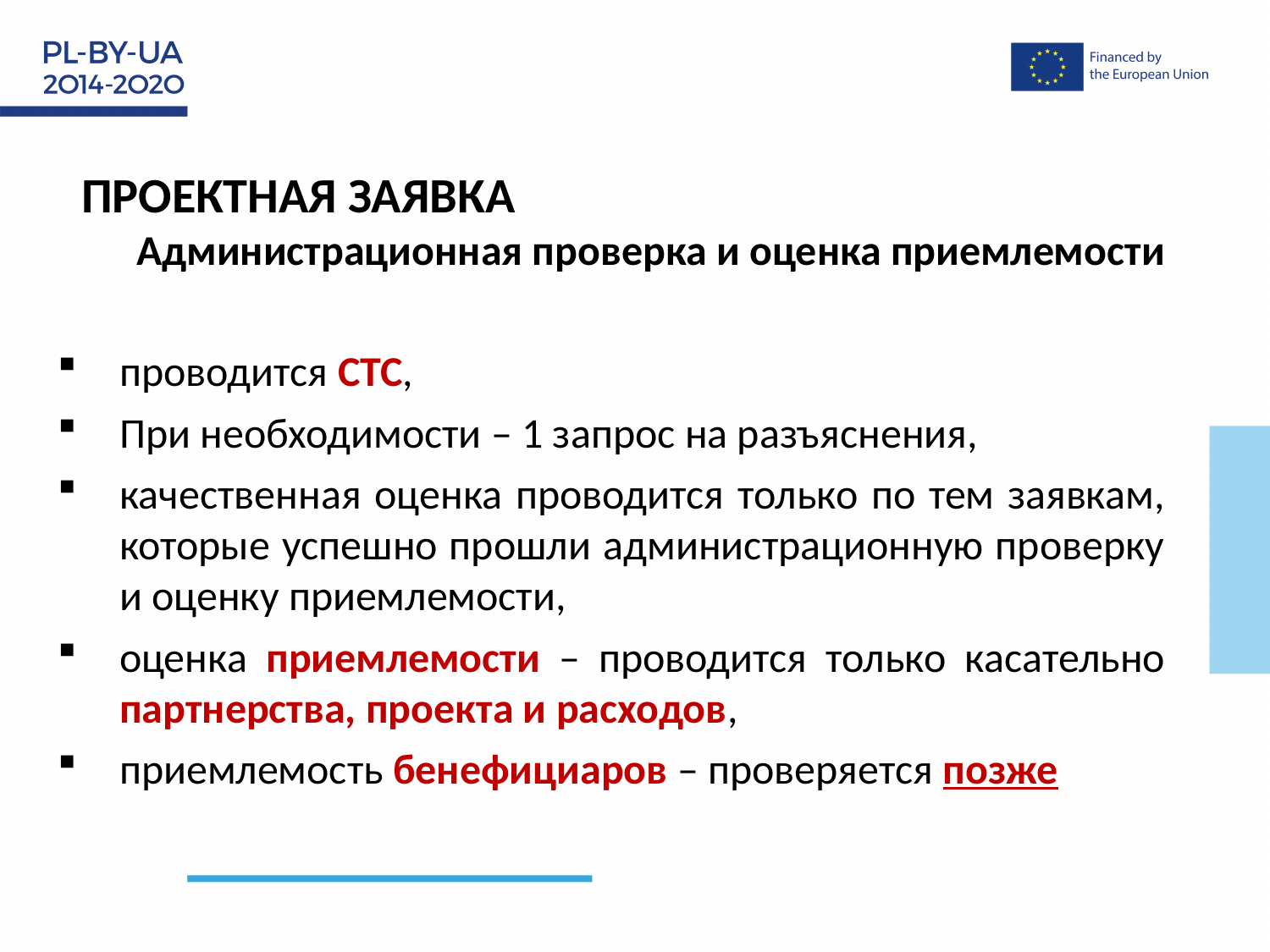

ПРОЕКТНАЯ ЗАЯВКА
Администрационная проверка и оценка приемлемости

проводится СТС,
При необходимости – 1 запрос на разъяснения,
качественная оценка проводится только по тем заявкам, которые успешно прошли администрационную проверку и оценку приемлемости,
оценка приемлемости – проводится только касательно партнерства, проекта и расходов,
приемлемость бенефициаров – проверяется позже